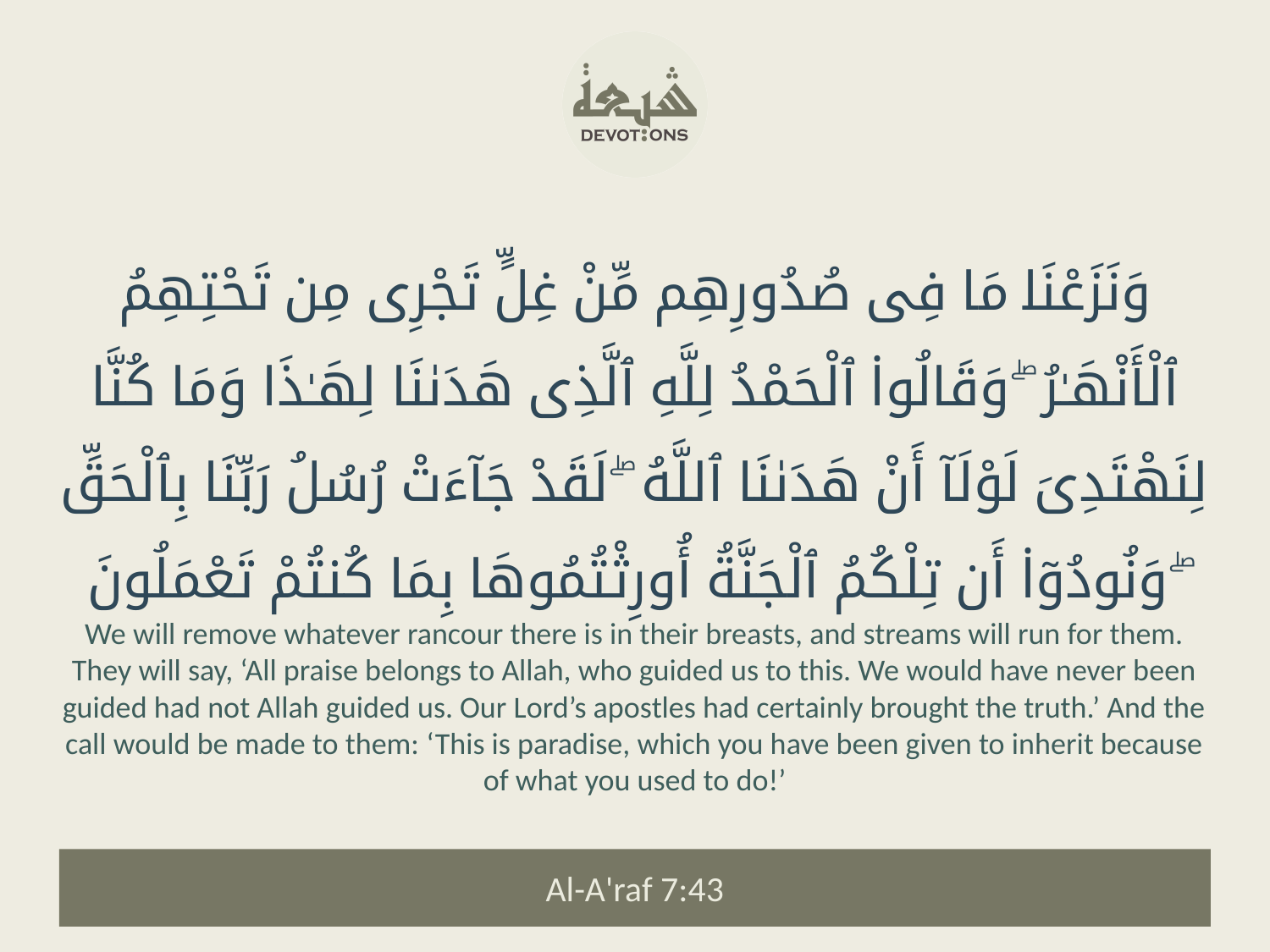

وَنَزَعْنَا مَا فِى صُدُورِهِم مِّنْ غِلٍّ تَجْرِى مِن تَحْتِهِمُ ٱلْأَنْهَـٰرُ ۖ وَقَالُوا۟ ٱلْحَمْدُ لِلَّهِ ٱلَّذِى هَدَىٰنَا لِهَـٰذَا وَمَا كُنَّا لِنَهْتَدِىَ لَوْلَآ أَنْ هَدَىٰنَا ٱللَّهُ ۖ لَقَدْ جَآءَتْ رُسُلُ رَبِّنَا بِٱلْحَقِّ ۖ وَنُودُوٓا۟ أَن تِلْكُمُ ٱلْجَنَّةُ أُورِثْتُمُوهَا بِمَا كُنتُمْ تَعْمَلُونَ
We will remove whatever rancour there is in their breasts, and streams will run for them. They will say, ‘All praise belongs to Allah, who guided us to this. We would have never been guided had not Allah guided us. Our Lord’s apostles had certainly brought the truth.’ And the call would be made to them: ‘This is paradise, which you have been given to inherit because of what you used to do!’
Al-A'raf 7:43